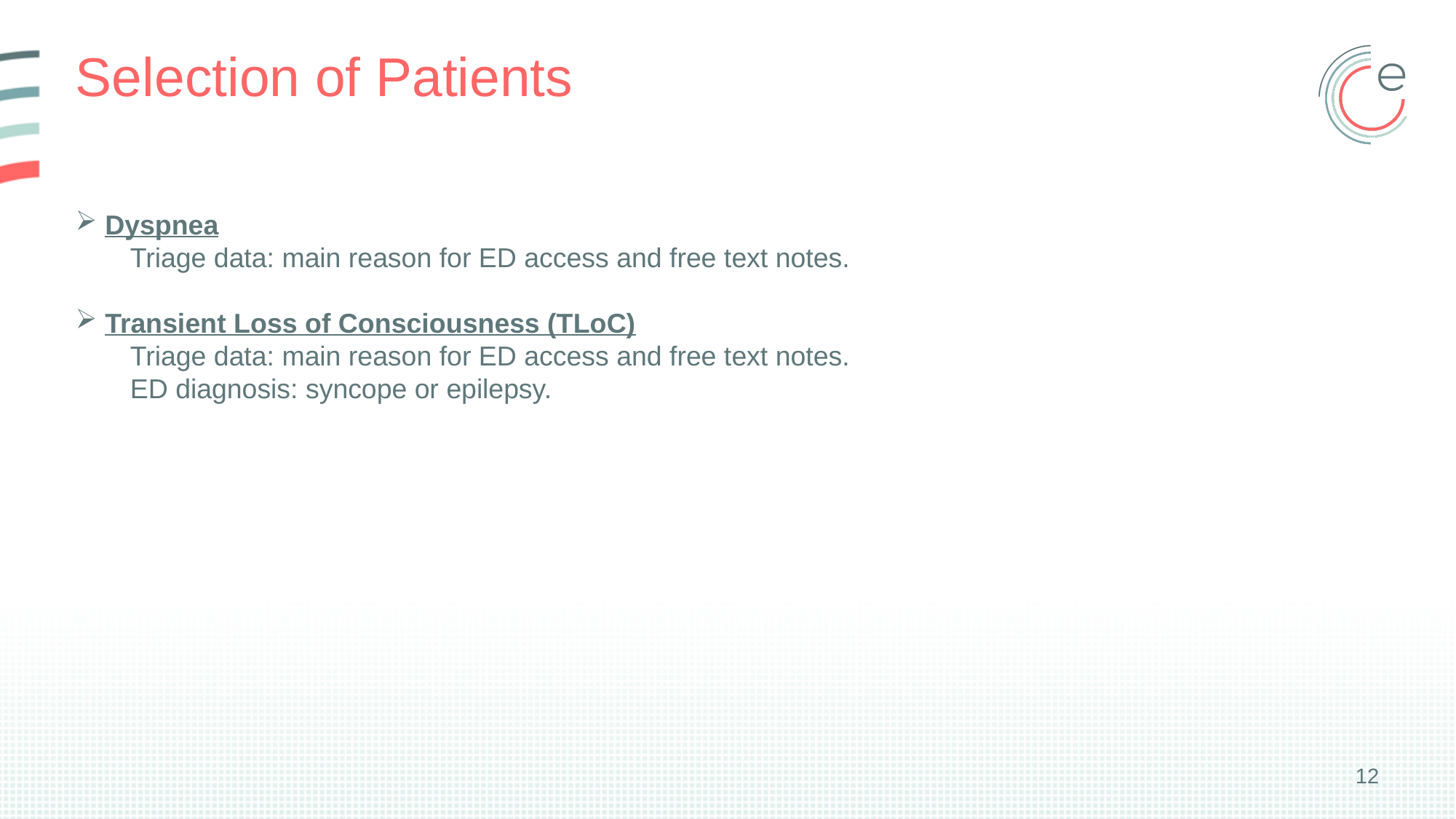

# Selection of Patients
 Dyspnea
Triage data: main reason for ED access and free text notes.

 Transient Loss of Consciousness (TLoC)
Triage data: main reason for ED access and free text notes.
ED diagnosis: syncope or epilepsy.